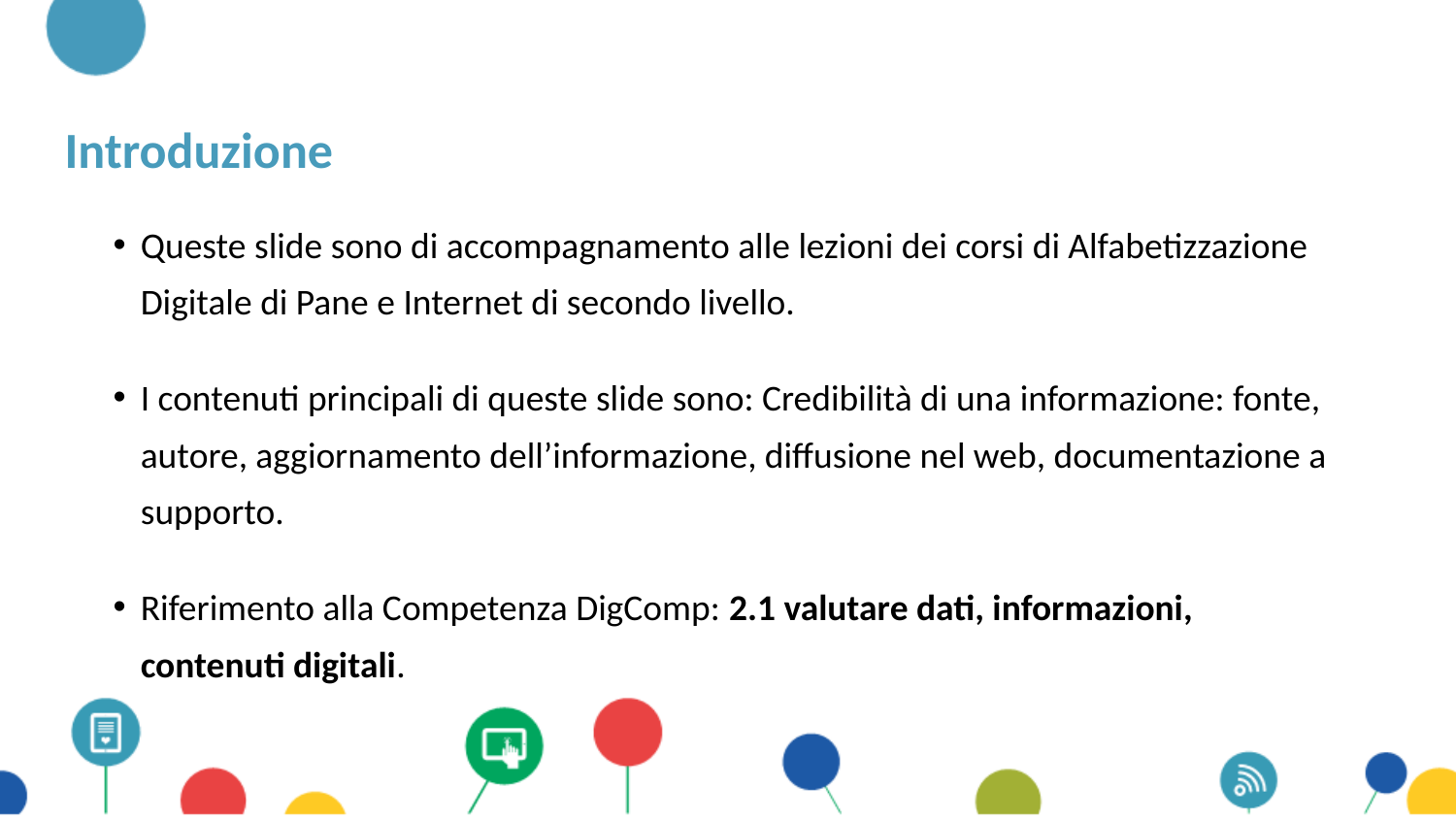

# Introduzione
Queste slide sono di accompagnamento alle lezioni dei corsi di Alfabetizzazione Digitale di Pane e Internet di secondo livello.
I contenuti principali di queste slide sono: Credibilità di una informazione: fonte, autore, aggiornamento dell’informazione, diffusione nel web, documentazione a supporto.
Riferimento alla Competenza DigComp: 2.1 valutare dati, informazioni, contenuti digitali.